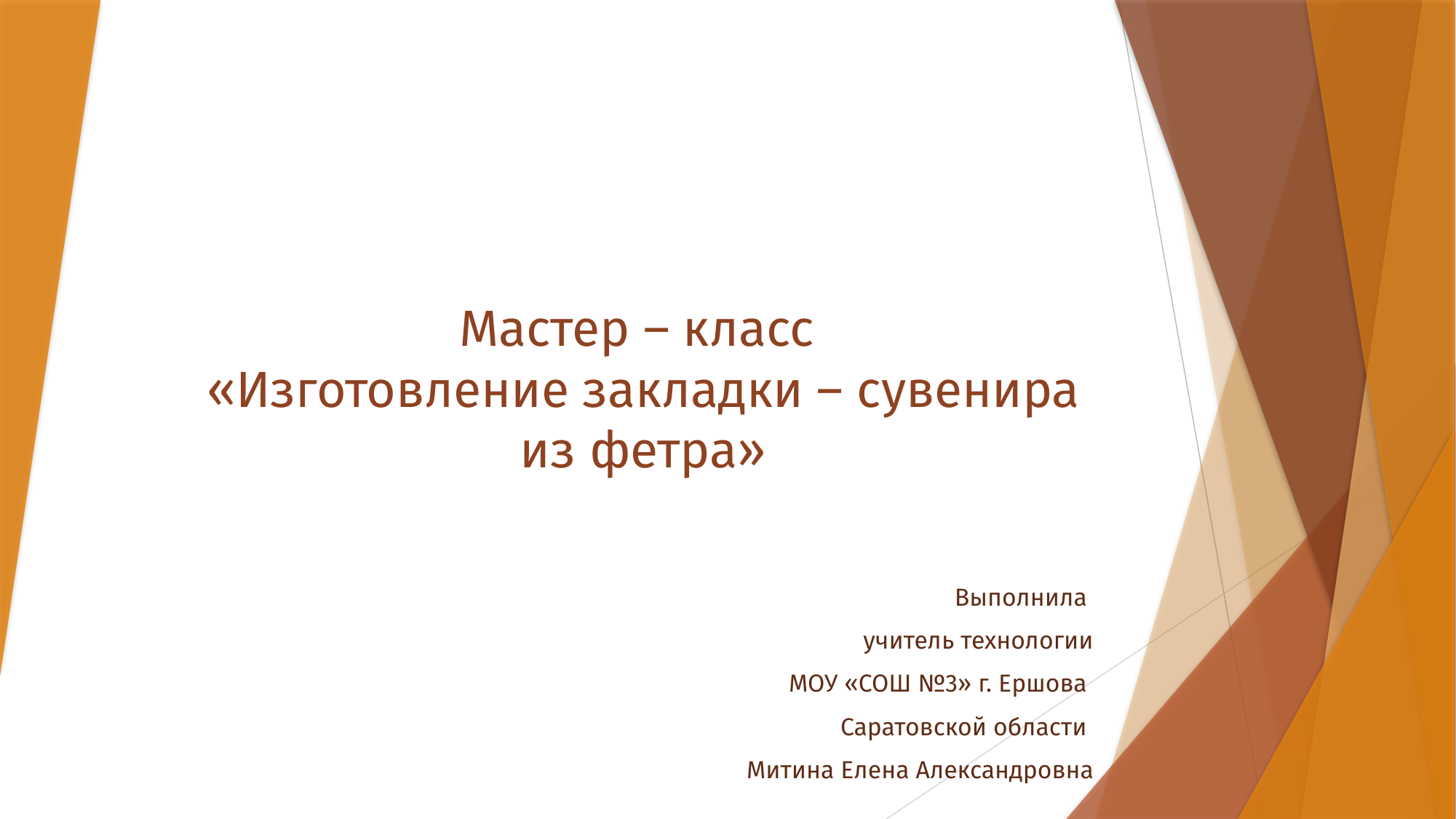

# Мастер – класс «Изготовление закладки – сувенира из фетра»
Выполнила
учитель технологии
МОУ «СОШ №3» г. Ершова
Саратовской области
Митина Елена Александровна